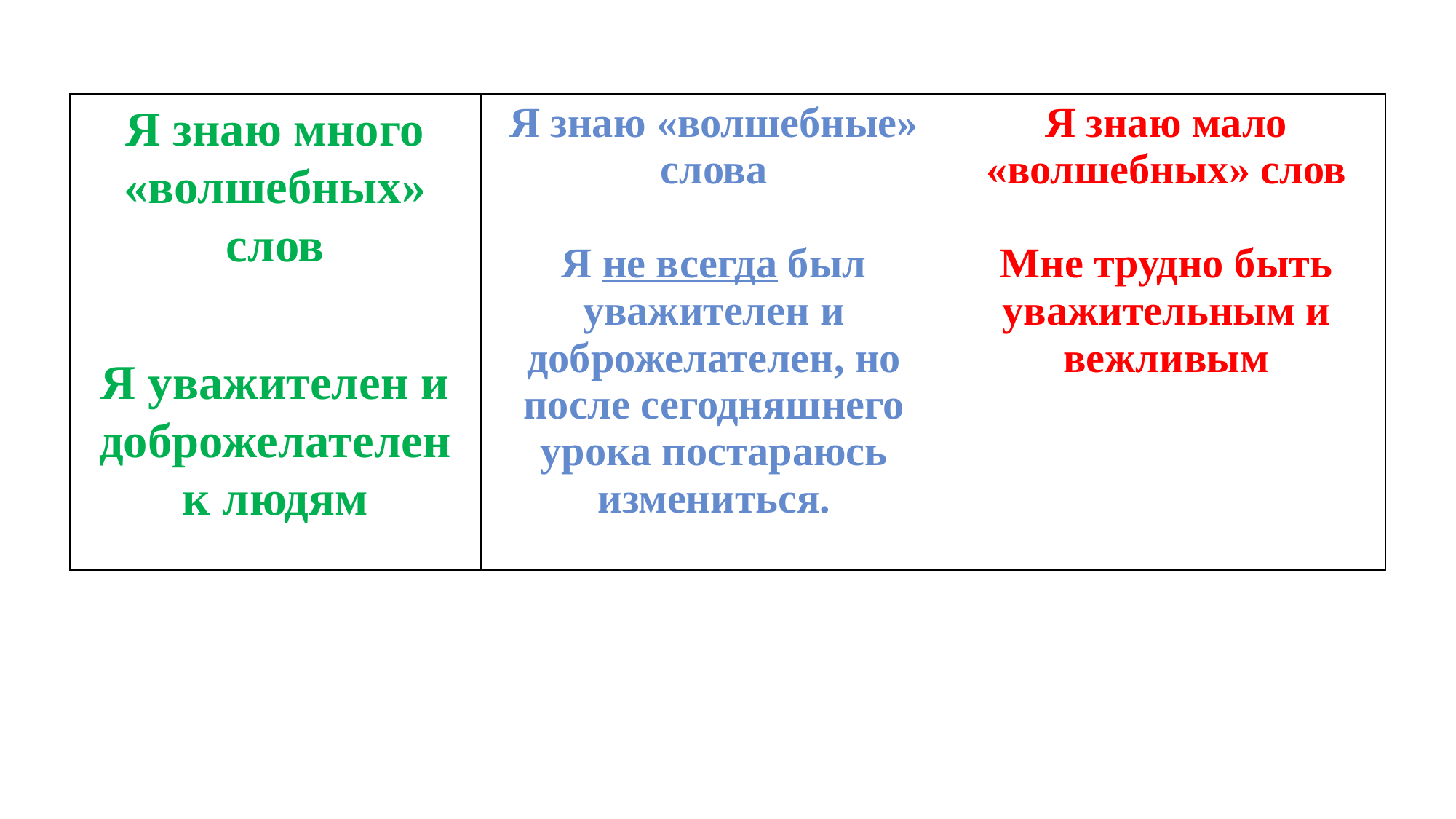

| Я знаю много «волшебных» слов Я уважителен и доброжелателен к людям | Я знаю «волшебные» слова Я не всегда был уважителен и доброжелателен, но после сегодняшнего урока постараюсь измениться. | Я знаю мало «волшебных» слов Мне трудно быть уважительным и вежливым |
| --- | --- | --- |